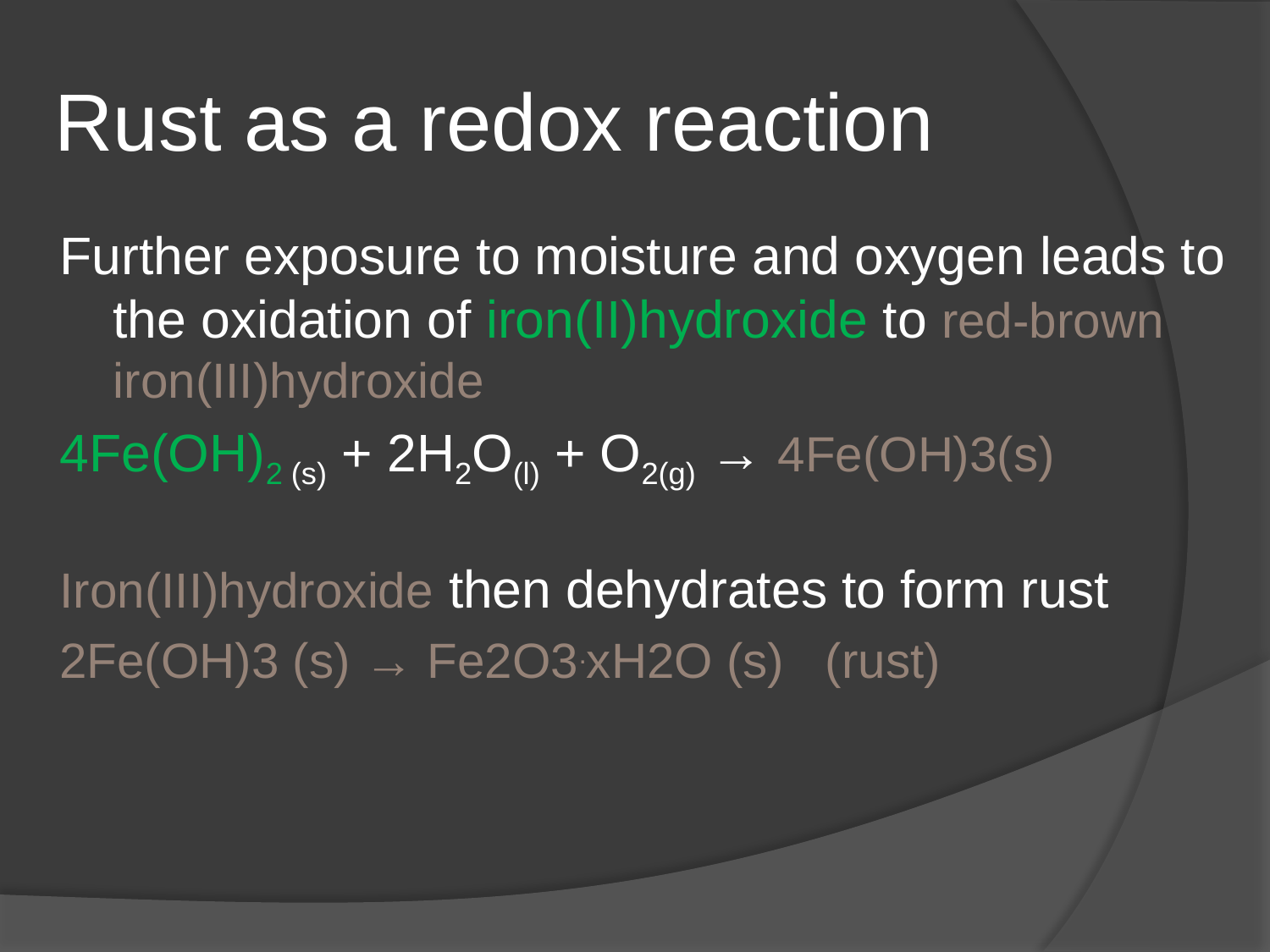

Rust as a redox reaction
Further exposure to moisture and oxygen leads to the oxidation of iron(II)hydroxide to red-brown iron(III)hydroxide
4Fe(OH)2 (s) + 2H2O(l) + O2(g) → 4Fe(OH)3(s)

Iron(III)hydroxide then dehydrates to form rust
2Fe(OH)3 (s) → Fe2O3.xH2O (s)   (rust)